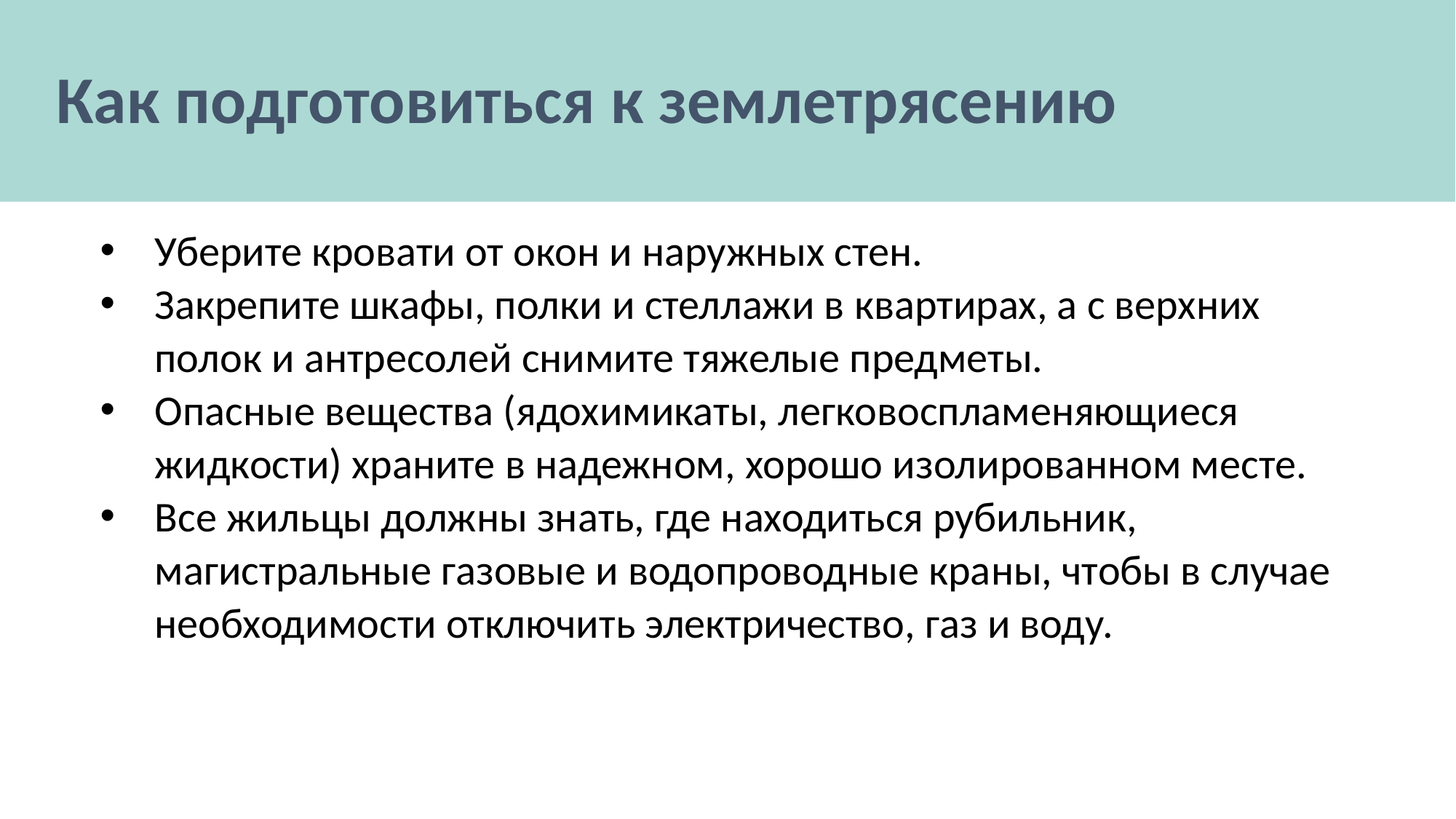

# Как подготовиться к землетрясению
Уберите кровати от окон и наружных стен.
Закрепите шкафы, полки и стеллажи в квартирах, а с верхних полок и антресолей снимите тяжелые предметы.
Опасные вещества (ядохимикаты, легковоспламеняющиеся жидкости) храните в надежном, хорошо изолированном месте.
Все жильцы должны знать, где находиться рубильник, магистральные газовые и водопроводные краны, чтобы в случае необходимости отключить электричество, газ и воду.